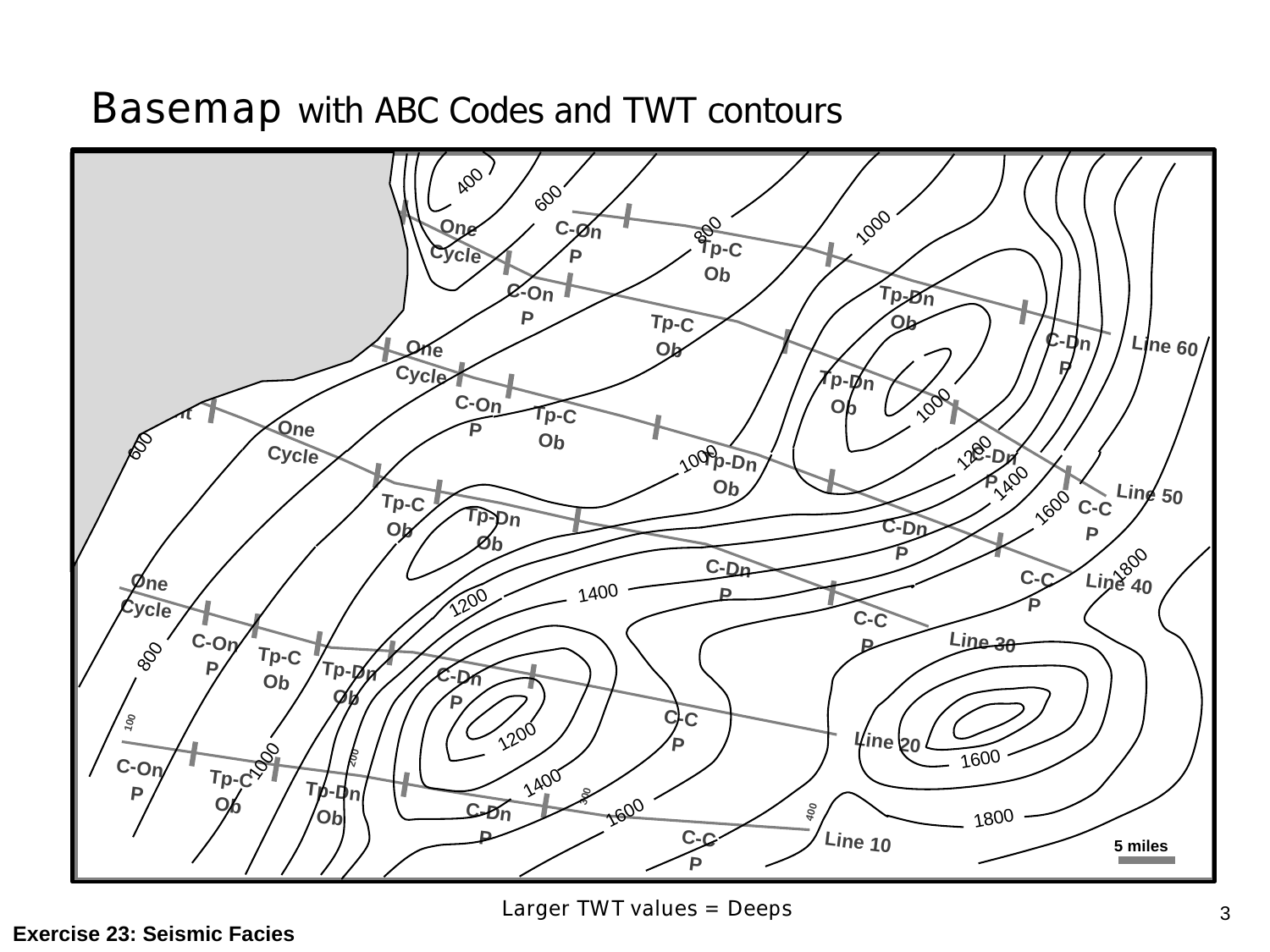

Basemap with ABC Codes and TWT contours

400

600
1000
800

1000

600
1200
1000

1400

1600

1800

1400

1200

800

1200
1600
1000
1400

1600
1800

Line 60

Line 50
Line 40

Line 30
100
Line 20
200

C-On
P
Tp-C
Ob
Tp-Dn
Ob
300
C-Dn
P
400
C-C
P
Line 10
5 miles
Absent

One
Cycle
C-On
P

Tp-C
Ob
C-On
P
Tp-Dn
Ob

Tp-C
Ob
C-Dn
P
Line 60
One
Cycle
Absent
Tp-Dn
Ob

C-On
P
Absent
Tp-C
Ob
One
Cycle
C-Dn
P
Tp-Dn
Ob
Line 50
Tp-C
Ob
C-C
P
Tp-Dn
Ob
C-Dn
P
C-Dn
P
C-C
P
One
Cycle
Line 40

C-C
P
Line 30
C-On
P
Tp-C
Ob
Tp-Dn
Ob
C-Dn
P
C-C
P
100
Line 20
200

C-On
P
Tp-C
Ob
Tp-Dn
Ob
300
C-Dn
P
400
C-C
P
Line 10
5 miles
Larger TWT values = Deeps
3